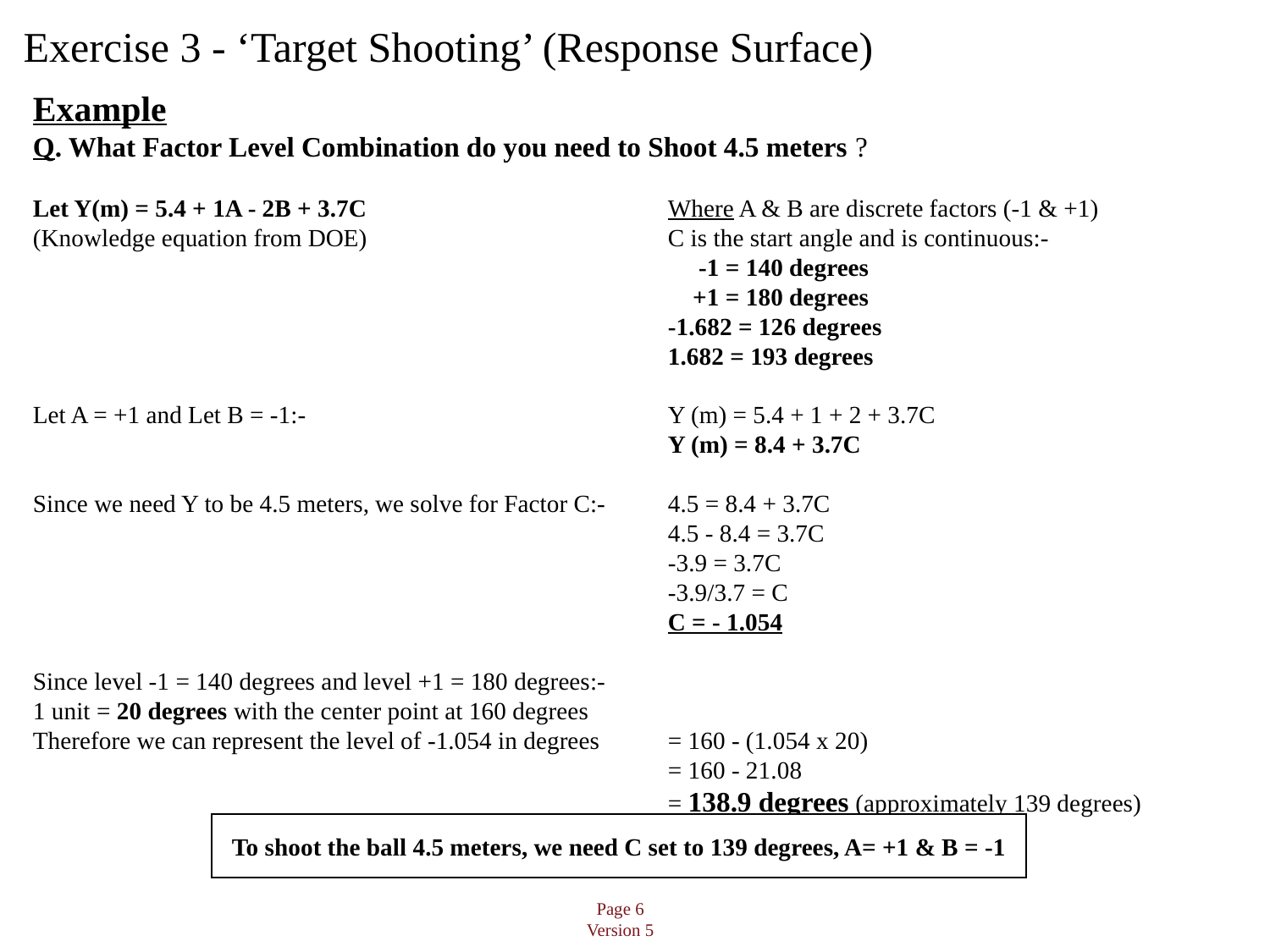

Exercise 3 - ‘Target Shooting’ (Response Surface)

Example
Q. What Factor Level Combination do you need to Shoot 4.5 meters ?

Let Y(m) = 5.4 + 1A - 2B + 3.7C			Where A & B are discrete factors (-1 & +1)
(Knowledge equation from DOE)		            	C is the start angle and is continuous:-
					     -1 = 140 degrees
					    +1 = 180 degrees
					-1.682 = 126 degrees
					1.682 = 193 degrees

Let A = +1 and Let B = -1:-			Y (m) = 5.4 + 1 + 2 + 3.7C
					Y (m) = 8.4 + 3.7C

Since we need Y to be 4.5 meters, we solve for Factor C:-       	4.5 = 8.4 + 3.7C
					4.5 - 8.4 = 3.7C
					-3.9 = 3.7C
					-3.9/3.7 = C
					C = - 1.054

Since level -1 = 140 degrees and level +1 = 180 degrees:-
1 unit = 20 degrees with the center point at 160 degrees
Therefore we can represent the level of -1.054 in degrees	= 160 - (1.054 x 20)
					= 160 - 21.08
                                    				= 138.9 degrees (approximately 139 degrees)
To shoot the ball 4.5 meters, we need C set to 139 degrees, A= +1 & B = -1